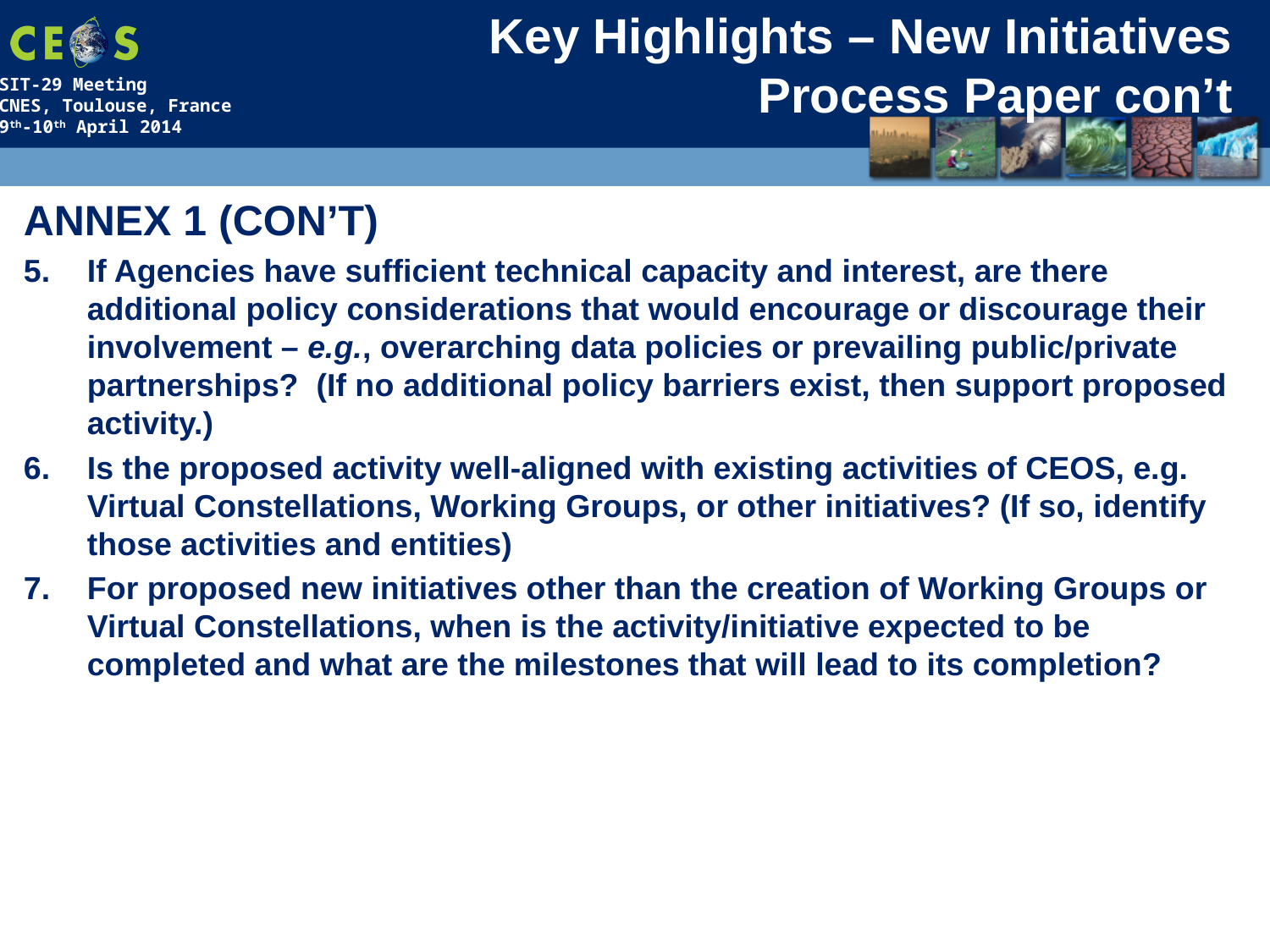

# Key Highlights – New Initiatives Process Paper con’t
Annex 1 (con’t)
If Agencies have sufficient technical capacity and interest, are there additional policy considerations that would encourage or discourage their involvement – e.g., overarching data policies or prevailing public/private partnerships?  (If no additional policy barriers exist, then support proposed activity.)
Is the proposed activity well-aligned with existing activities of CEOS, e.g. Virtual Constellations, Working Groups, or other initiatives? (If so, identify those activities and entities)
For proposed new initiatives other than the creation of Working Groups or Virtual Constellations, when is the activity/initiative expected to be completed and what are the milestones that will lead to its completion?